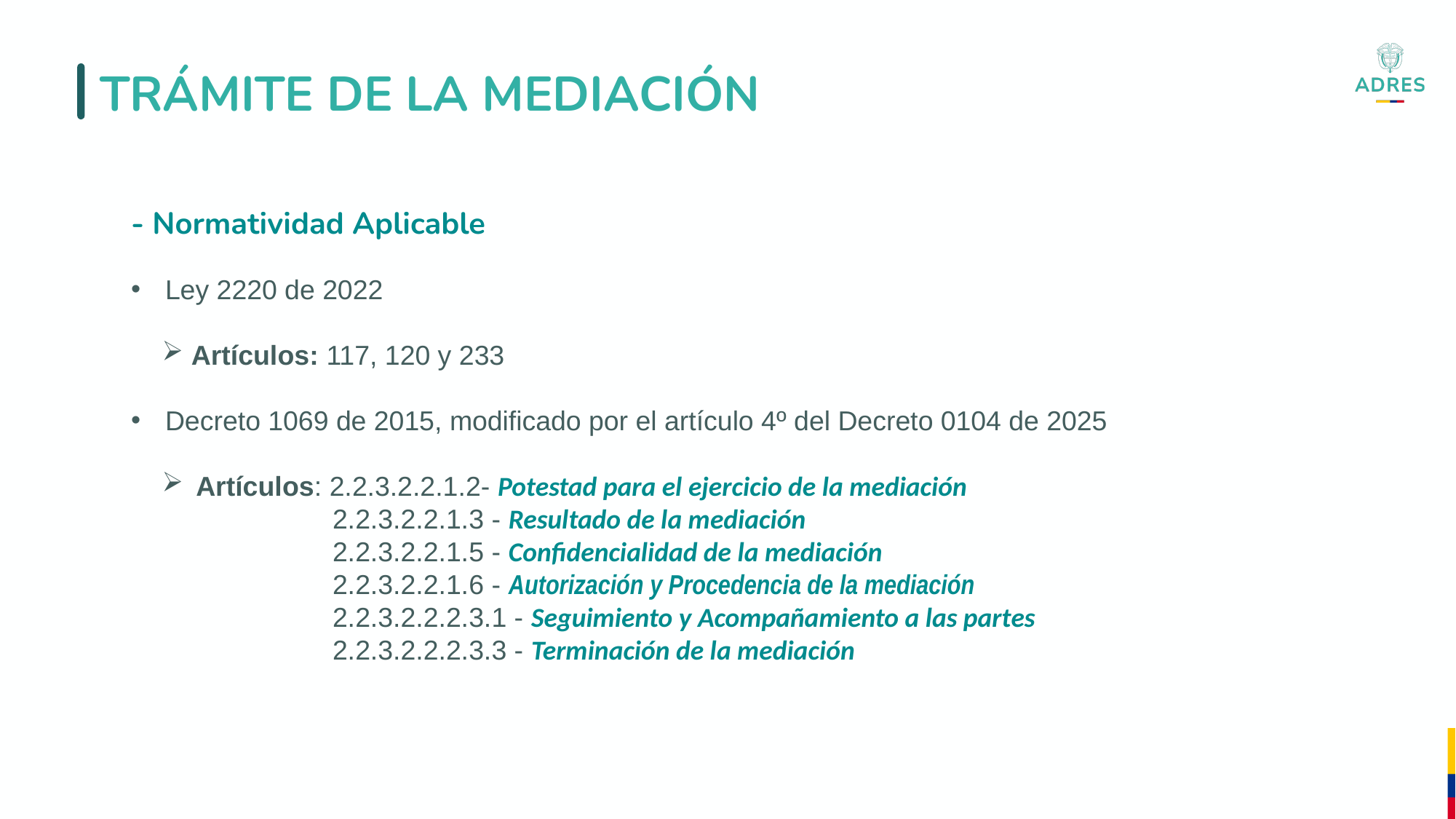

TRÁMITE DE LA MEDIACIÓN
#
- Normatividad Aplicable

Ley 2220 de 2022

 Artículos: 117, 120 y 233

Decreto 1069 de 2015, modificado por el artículo 4º del Decreto 0104 de 2025

Artículos: 2.2.3.2.2.1.2- Potestad para el ejercicio de la mediación
2.2.3.2.2.1.3 - Resultado de la mediación
2.2.3.2.2.1.5 - Confidencialidad de la mediación
2.2.3.2.2.1.6 - Autorización y Procedencia de la mediación
2.2.3.2.2.2.3.1 - Seguimiento y Acompañamiento a las partes
2.2.3.2.2.2.3.3 - Terminación de la mediación